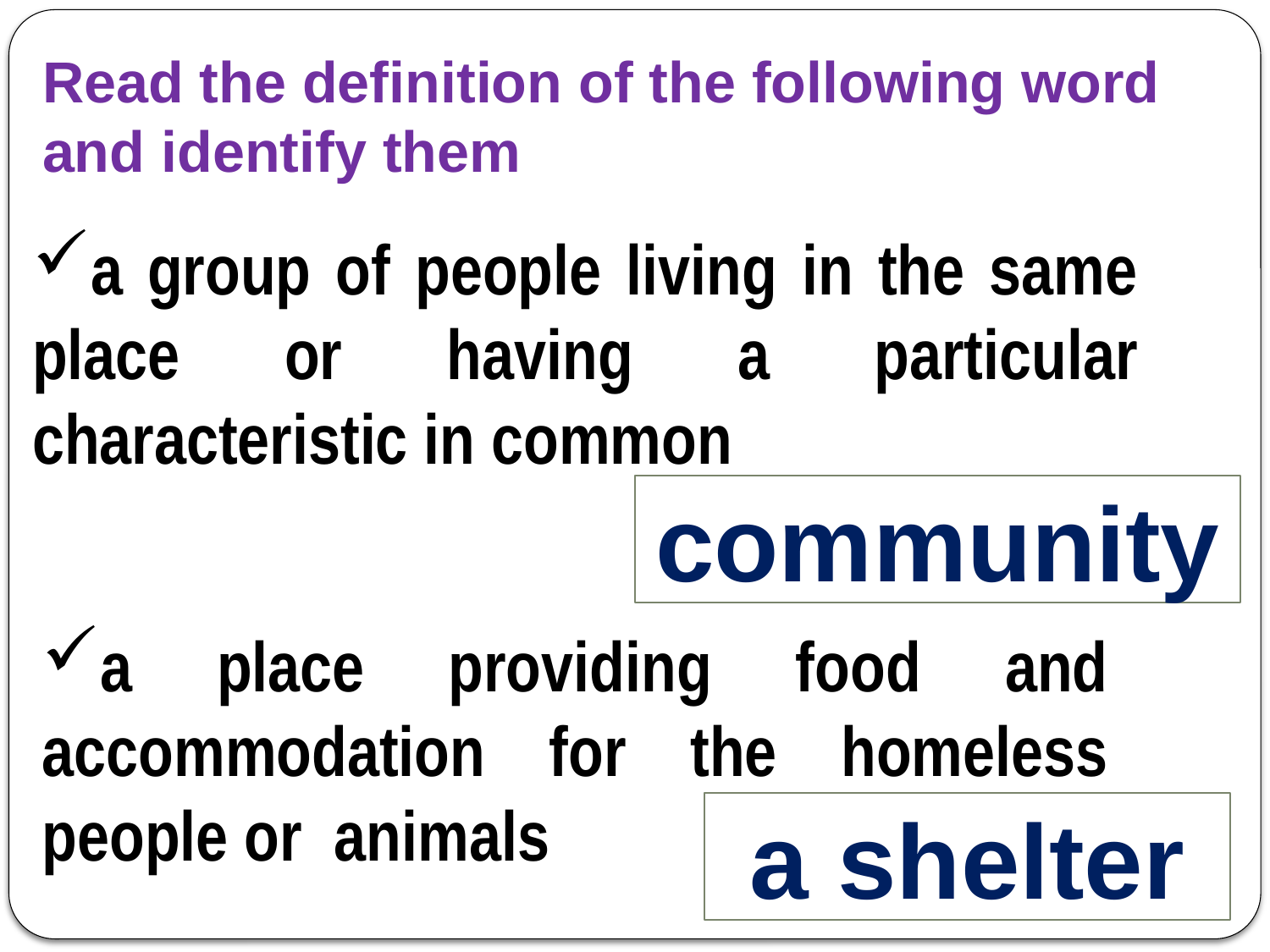

# Read the definition of the following word and identify them
a group of people living in the same place or having a particular characteristic in common
community
a place providing food and accommodation for the homeless people or  animals
a shelter